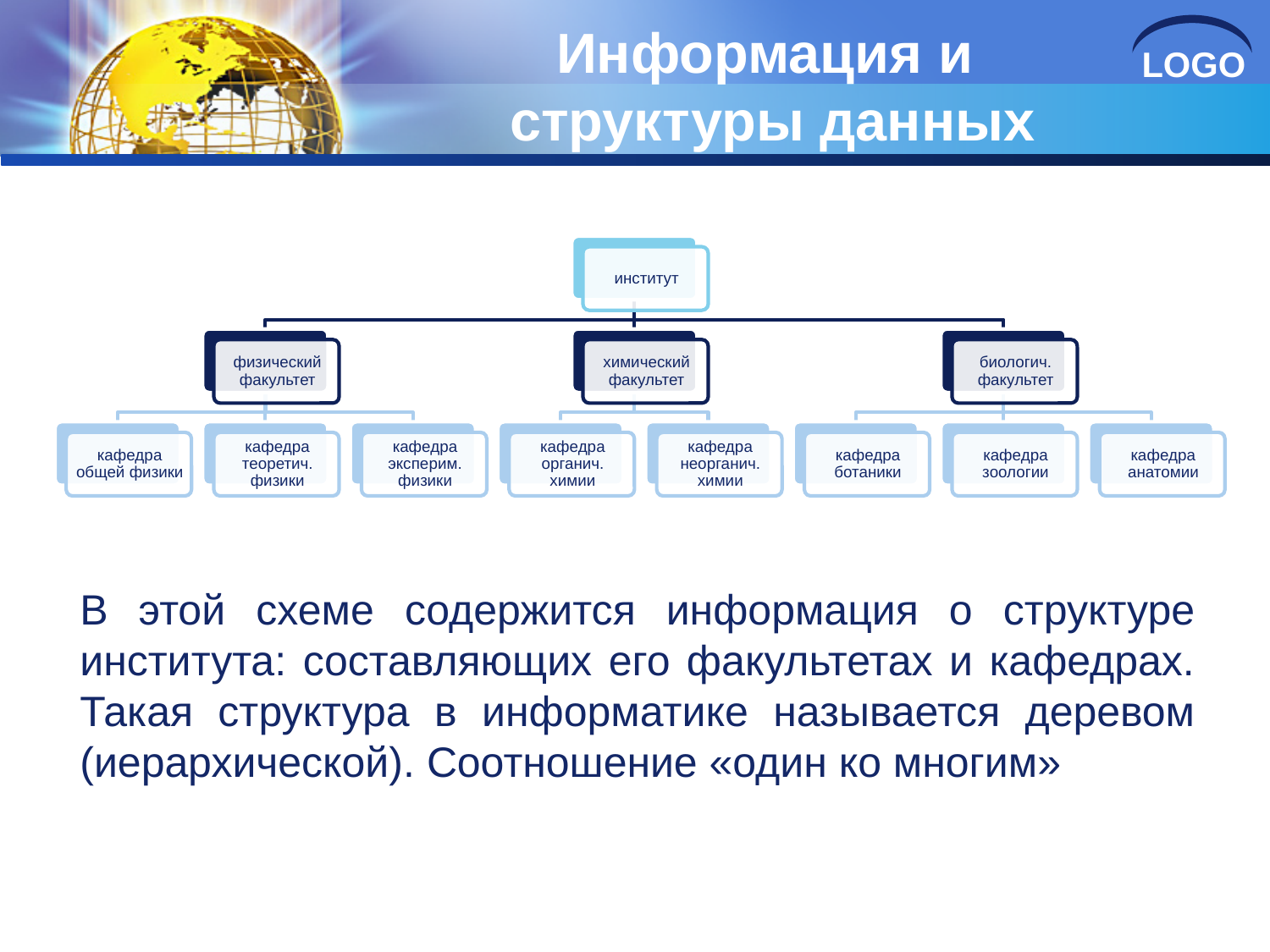

# Информация и структуры данных
институт
физический факультет
кафедра общей физики
кафедра теоретич. физики
кафедра эксперим. физики
химический факультет
кафедра органич. химии
кафедра неорганич. химии
биологич. факультет
кафедра ботаники
кафедра зоологии
кафедра анатомии
В этой схеме содержится информация о структуре института: составляющих его факультетах и кафедрах. Такая структура в информатике называется деревом (иерархической). Соотношение «один ко многим»